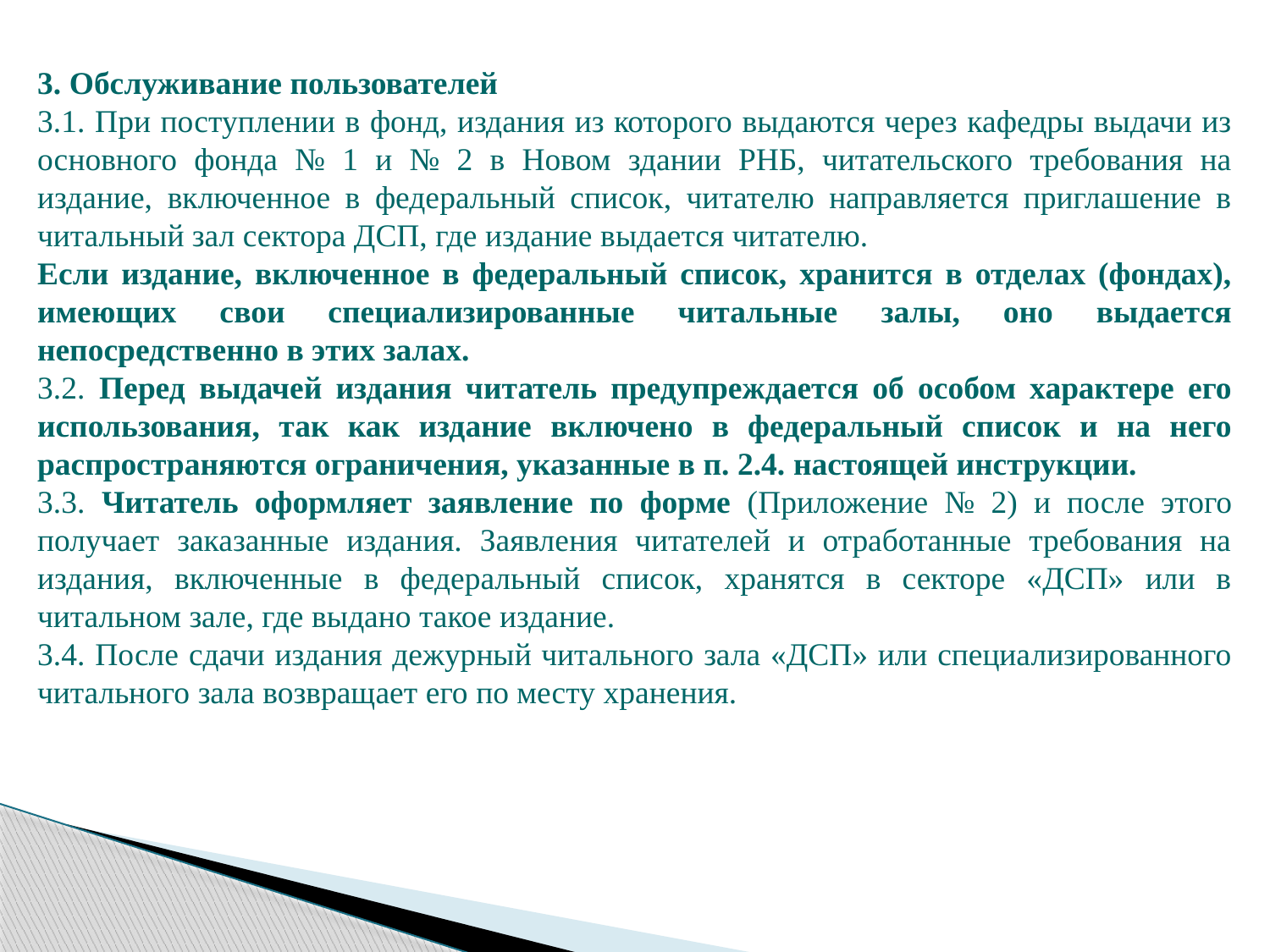

3. Обслуживание пользователей
3.1. При поступлении в фонд, издания из которого выдаются через кафедры выдачи из основного фонда № 1 и № 2 в Новом здании РНБ, читательского требования на издание, включенное в федеральный список, читателю направляется приглашение в читальный зал сектора ДСП, где издание выдается читателю.
Если издание, включенное в федеральный список, хранится в отделах (фондах), имеющих свои специализированные читальные залы, оно выдается непосредственно в этих залах.
3.2. Перед выдачей издания читатель предупреждается об особом характере его использования, так как издание включено в федеральный список и на него распространяются ограничения, указанные в п. 2.4. настоящей инструкции.
3.3. Читатель оформляет заявление по форме (Приложение № 2) и после этого получает заказанные издания. Заявления читателей и отработанные требования на издания, включенные в федеральный список, хранятся в секторе «ДСП» или в читальном зале, где выдано такое издание.
3.4. После сдачи издания дежурный читального зала «ДСП» или специализированного читального зала возвращает его по месту хранения.